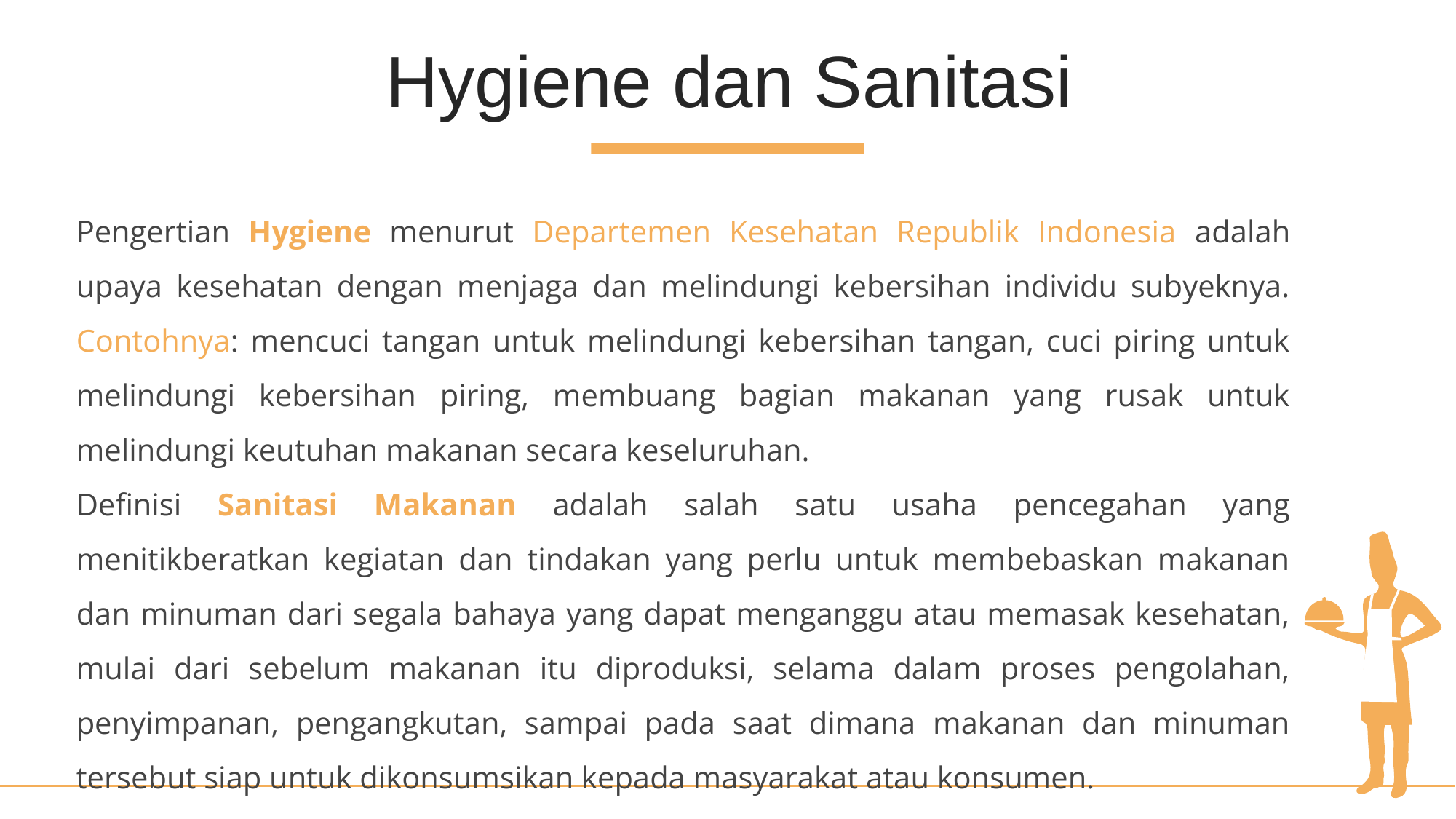

Hygiene dan Sanitasi
Pengertian Hygiene menurut Departemen Kesehatan Republik Indonesia adalah upaya kesehatan dengan menjaga dan melindungi kebersihan individu subyeknya. Contohnya: mencuci tangan untuk melindungi kebersihan tangan, cuci piring untuk melindungi kebersihan piring, membuang bagian makanan yang rusak untuk melindungi keutuhan makanan secara keseluruhan.
Definisi Sanitasi Makanan adalah salah satu usaha pencegahan yang menitikberatkan kegiatan dan tindakan yang perlu untuk membebaskan makanan dan minuman dari segala bahaya yang dapat menganggu atau memasak kesehatan, mulai dari sebelum makanan itu diproduksi, selama dalam proses pengolahan, penyimpanan, pengangkutan, sampai pada saat dimana makanan dan minuman tersebut siap untuk dikonsumsikan kepada masyarakat atau konsumen.